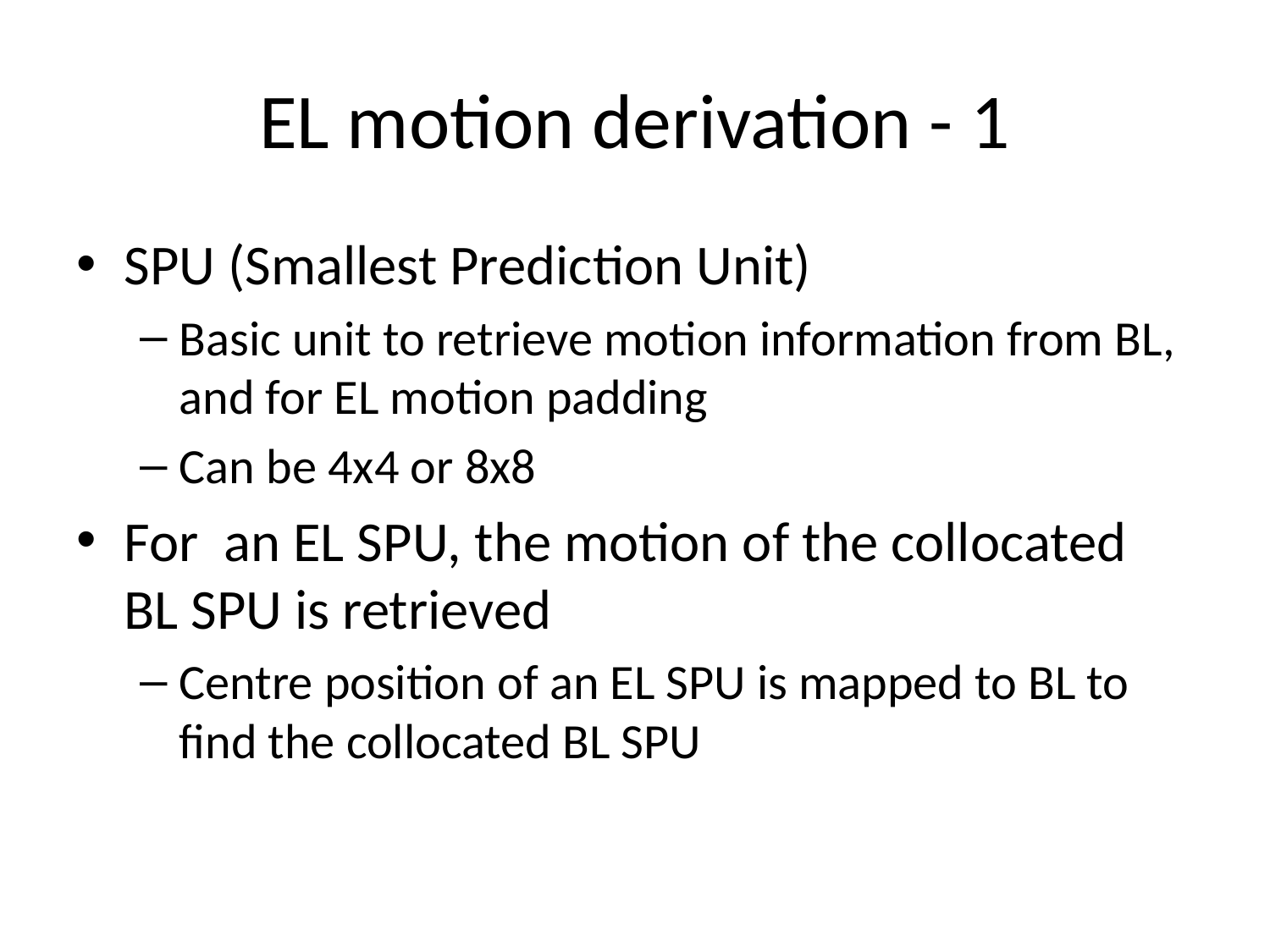

# EL motion derivation - 1
SPU (Smallest Prediction Unit)
Basic unit to retrieve motion information from BL, and for EL motion padding
Can be 4x4 or 8x8
For  an EL SPU, the motion of the collocated BL SPU is retrieved
Centre position of an EL SPU is mapped to BL to find the collocated BL SPU